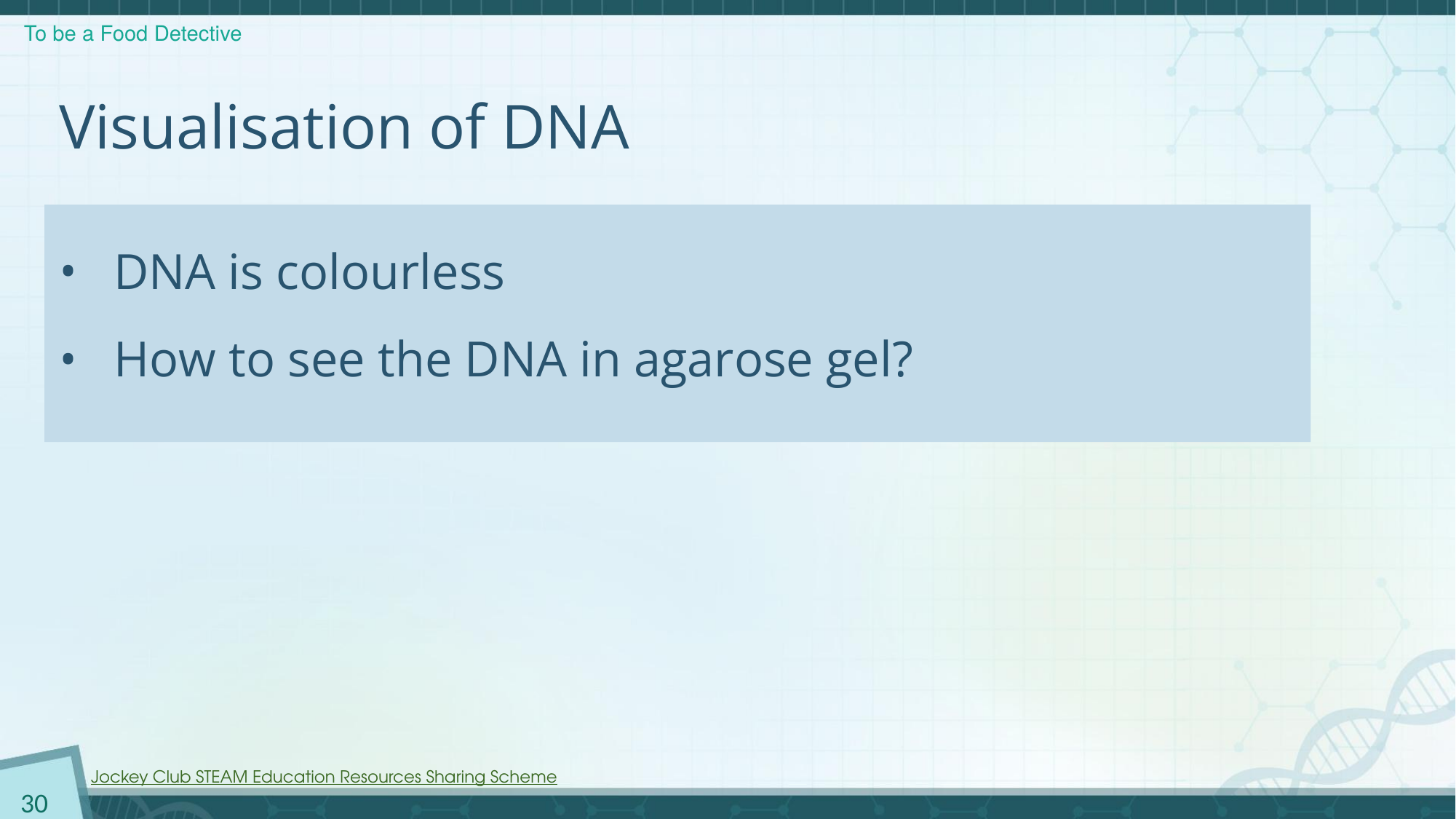

# Visualisation of DNA
DNA is colourless
How to see the DNA in agarose gel?

30